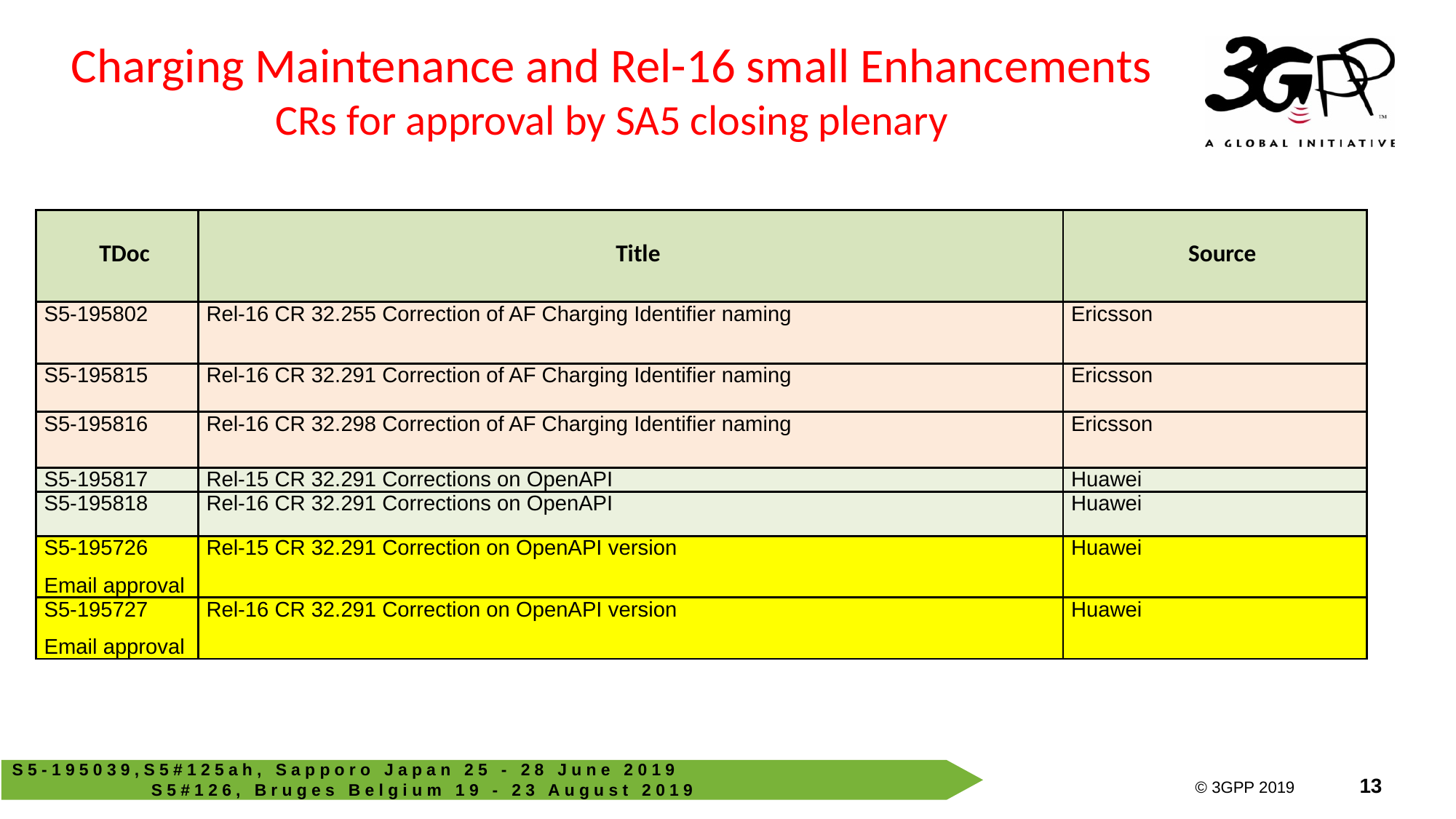

Charging Maintenance and Rel-16 small Enhancements CRs for approval by SA5 closing plenary
| TDoc | Title | Source |
| --- | --- | --- |
| S5-195802 | Rel-16 CR 32.255 Correction of AF Charging Identifier naming | Ericsson |
| S5-195815 | Rel-16 CR 32.291 Correction of AF Charging Identifier naming | Ericsson |
| S5-195816 | Rel-16 CR 32.298 Correction of AF Charging Identifier naming | Ericsson |
| S5-195817 | Rel-15 CR 32.291 Corrections on OpenAPI | Huawei |
| S5-195818 | Rel-16 CR 32.291 Corrections on OpenAPI | Huawei |
| S5-195726 Email approval | Rel-15 CR 32.291 Correction on OpenAPI version | Huawei |
| S5-195727 Email approval | Rel-16 CR 32.291 Correction on OpenAPI version | Huawei |